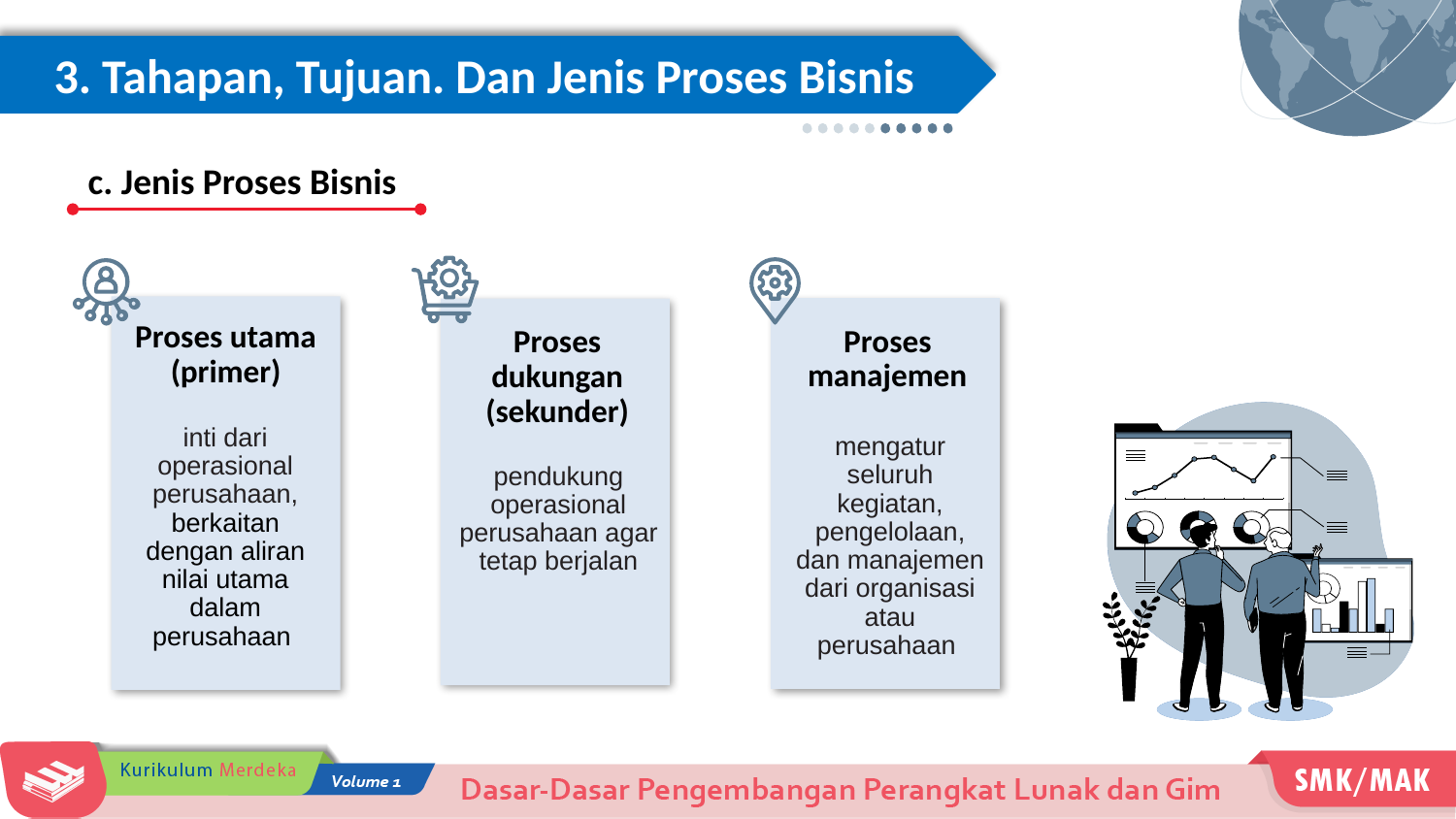

3. Tahapan, Tujuan. Dan Jenis Proses Bisnis

c. Jenis Proses Bisnis

Proses dukungan (sekunder)

pendukung operasional perusahaan agar tetap berjalan

Proses manajemen

mengatur seluruh
kegiatan, pengelolaan, dan manajemen dari organisasi atau
perusahaan

Proses utama (primer)

inti dari operasional perusahaan, berkaitan dengan aliran nilai utama
dalam perusahaan